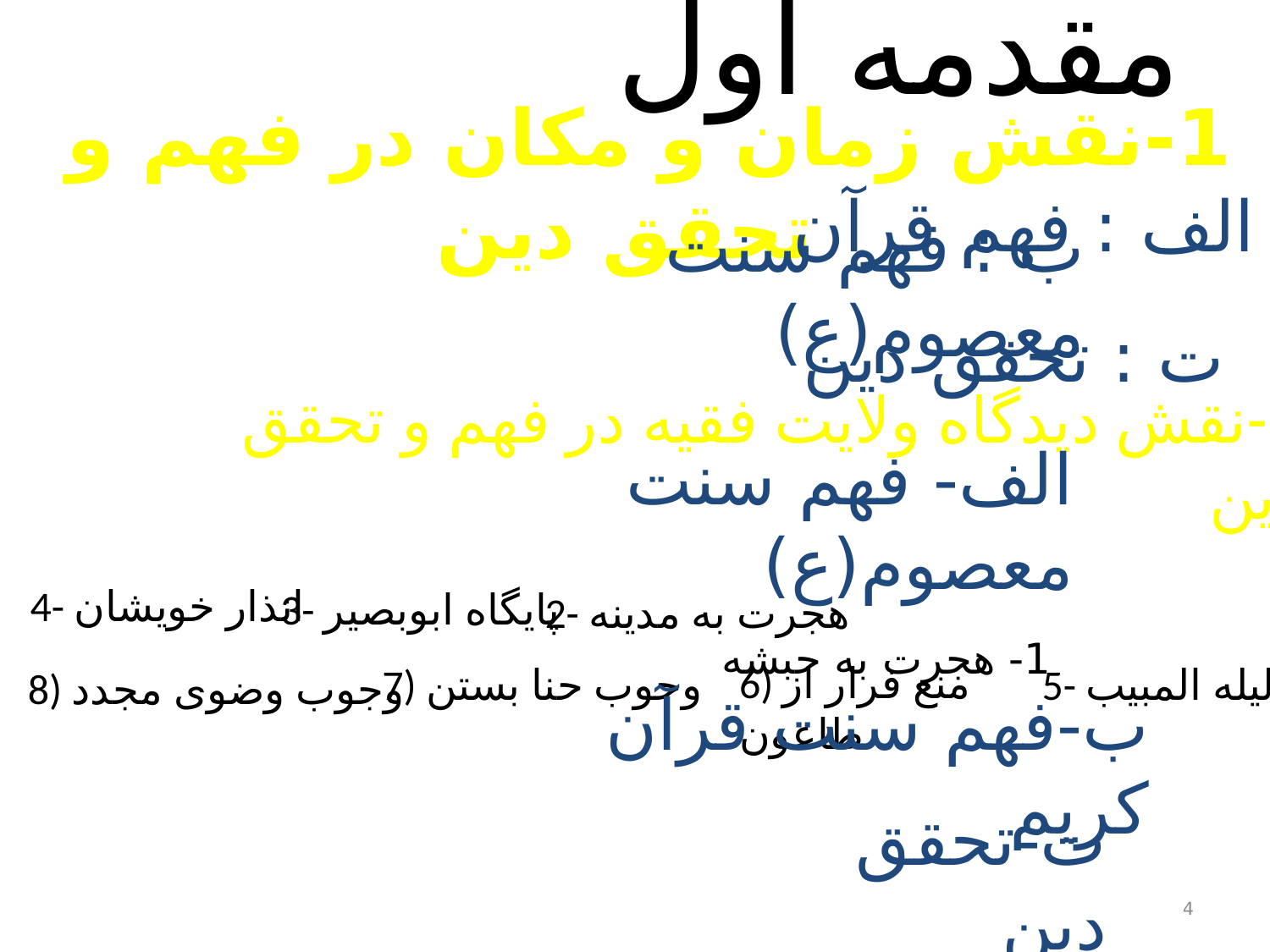

# مقدمه اول
1-نقش زمان و مكان در فهم و تحقق دين
الف : فهم قرآن
ب : فهم سنت معصوم(ع)
ت : تحقق دين
2-نقش ديدگاه ولايت فقيه در فهم و تحقق دين
الف- فهم سنت معصوم(ع)
 1- هجرت به حبشه
4- انذار خویشان
3- پايگاه ابوبصير
2- هجرت به مدینه
6) منع فرار از طاعون
7) وجوب حنا بستن
5- لیله المبیب
8) وجوب وضوی مجدد
ب-فهم سنت قرآن کریم
ت-تحقق دین
4